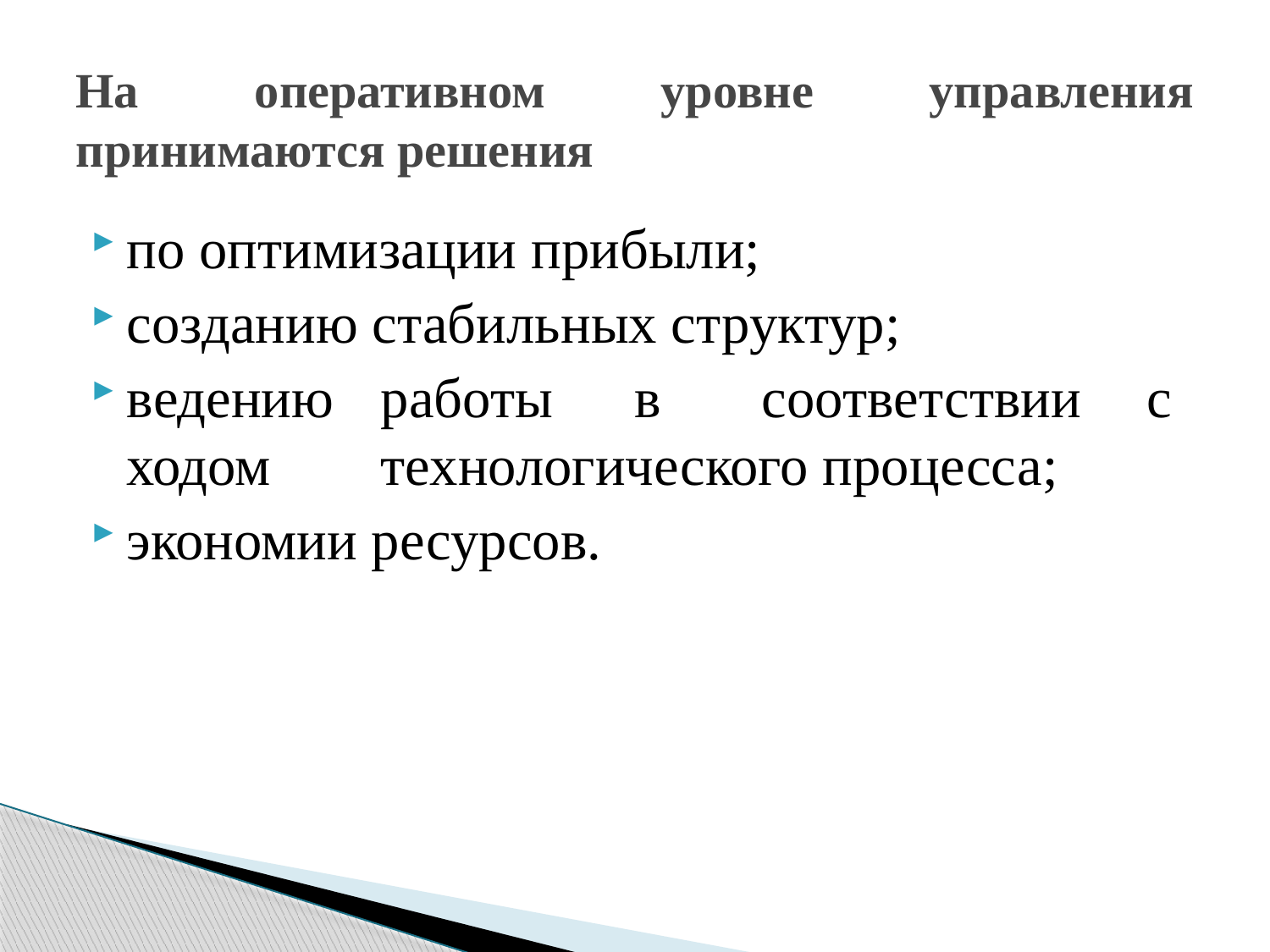

# На оперативном уровне управления принимаются решения
по оптимизации прибыли;
созданию стабильных структур;
ведению	работы	в	соответствии с	ходом	технологического процесса;
экономии ресурсов.